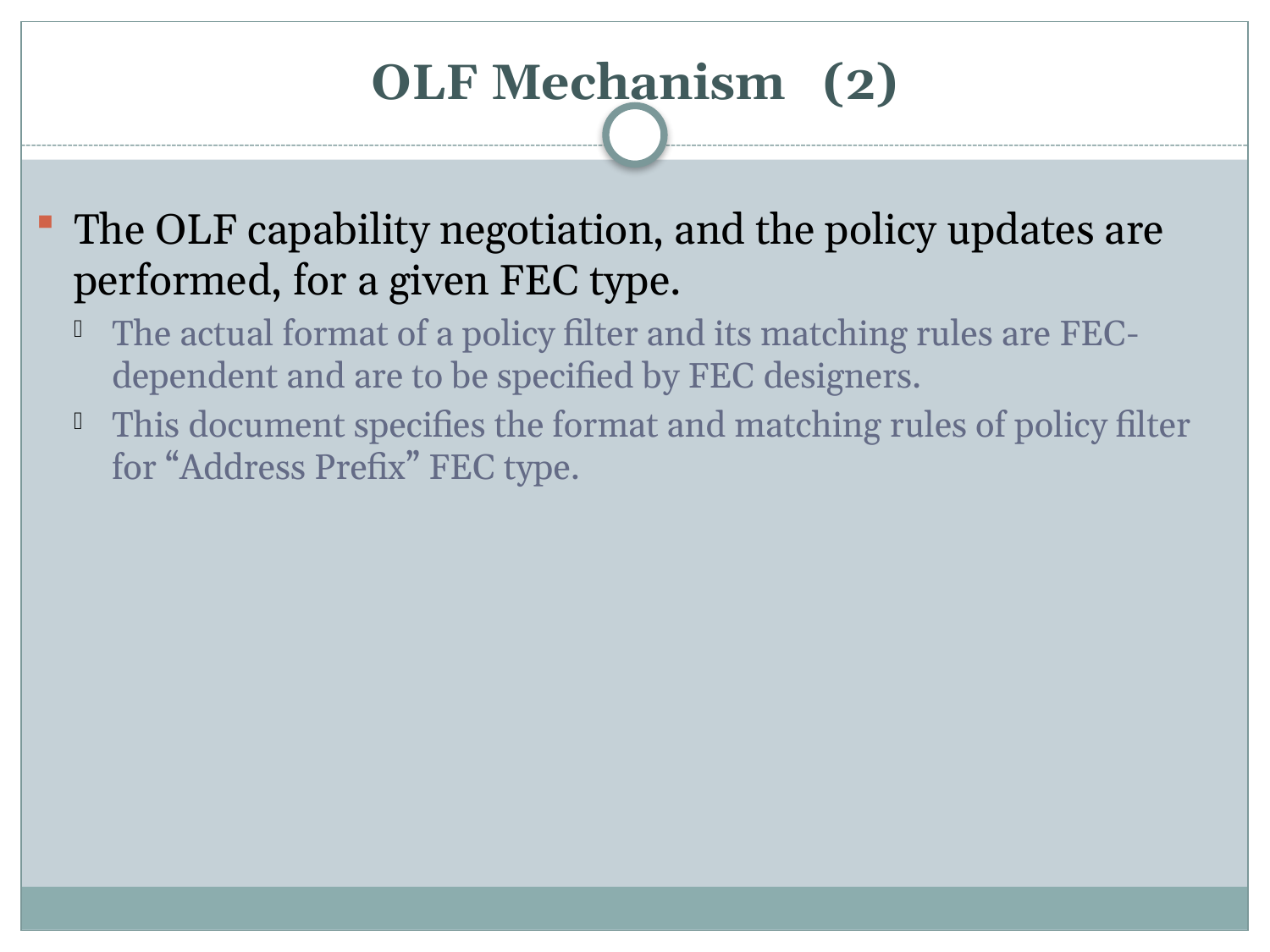

# OLF Mechanism   (2)
The OLF capability negotiation, and the policy updates are performed, for a given FEC type.
The actual format of a policy filter and its matching rules are FEC-dependent and are to be specified by FEC designers.
This document specifies the format and matching rules of policy filter for “Address Prefix” FEC type.